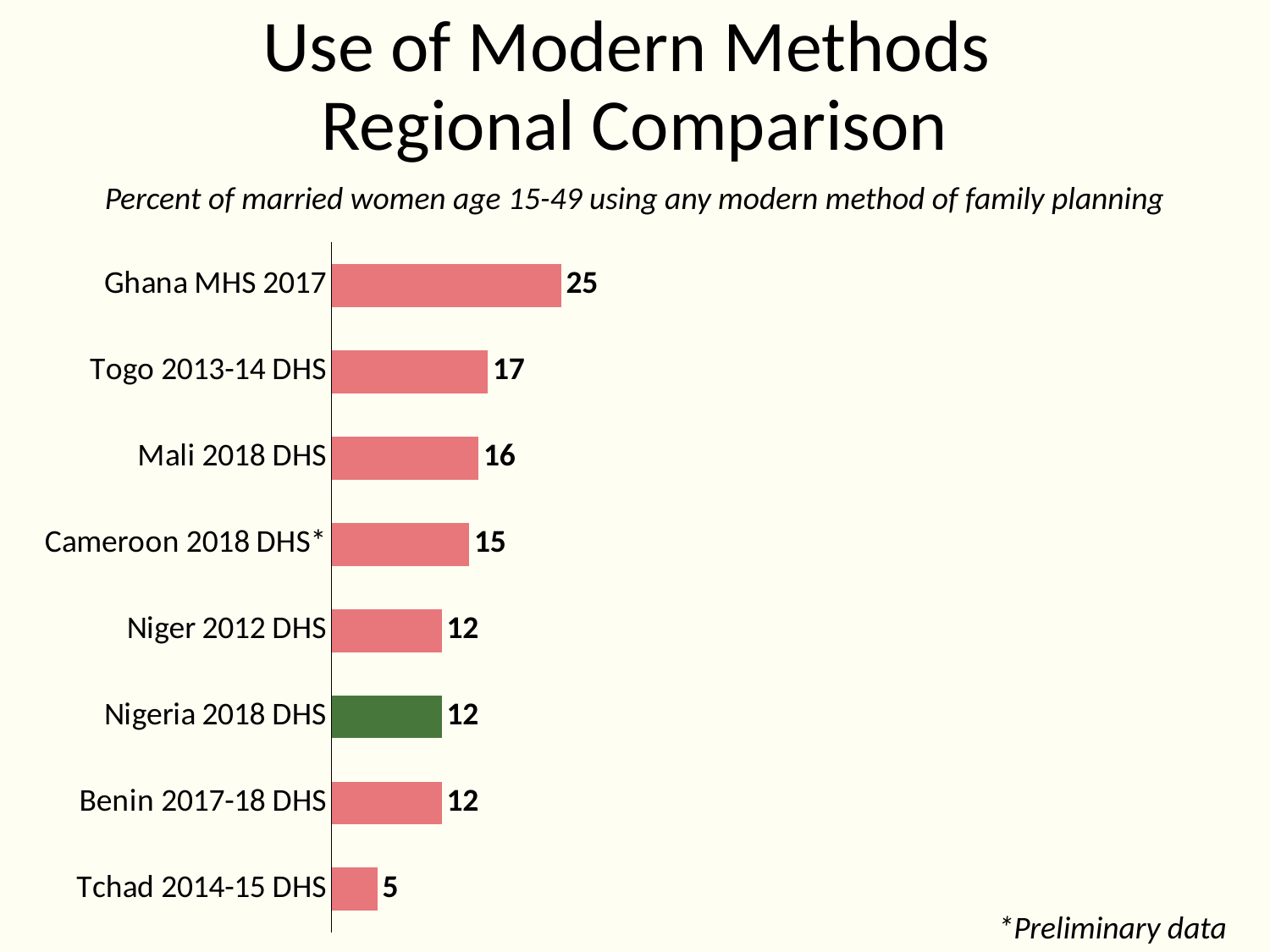

# Use of Modern Methods Regional Comparison
Percent of married women age 15-49 using any modern method of family planning

### Chart

| Category | Series 1 |
|---|---|
| Tchad 2014-15 DHS | 5.0 |
| Benin 2017-18 DHS | 12.0 |
| Nigeria 2018 DHS | 12.0 |
| Niger 2012 DHS | 12.0 |
| Cameroon 2018 DHS* | 15.0 |
| Mali 2018 DHS | 16.0 |
| Togo 2013-14 DHS | 17.0 |
| Ghana MHS 2017 | 25.0 |
*Preliminary data